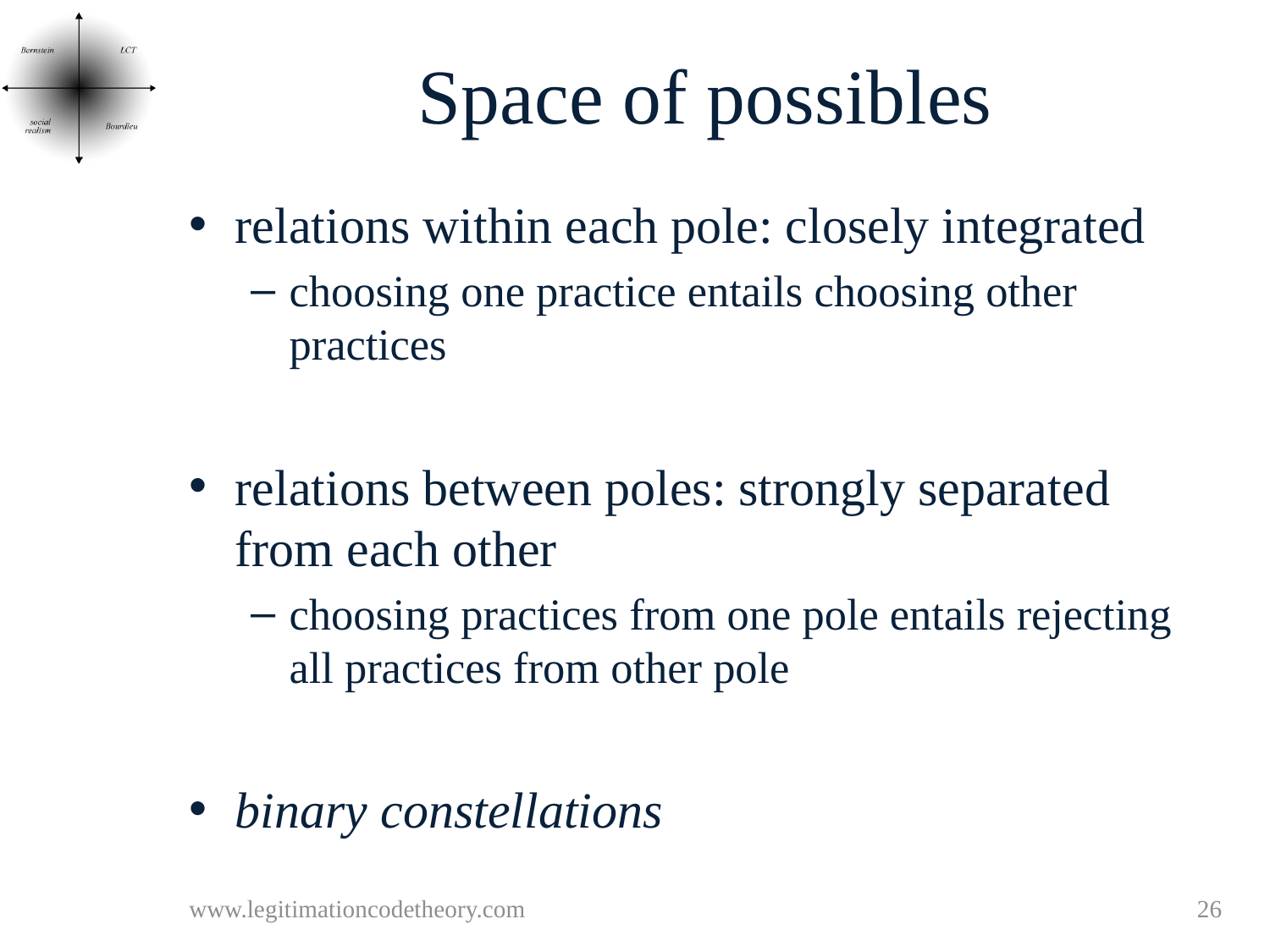

# Space of possibles

relations within each pole: closely integrated
choosing one practice entails choosing other practices

relations between poles: strongly separated from each other
choosing practices from one pole entails rejecting all practices from other pole

binary constellations
www.legitimationcodetheory.com
26